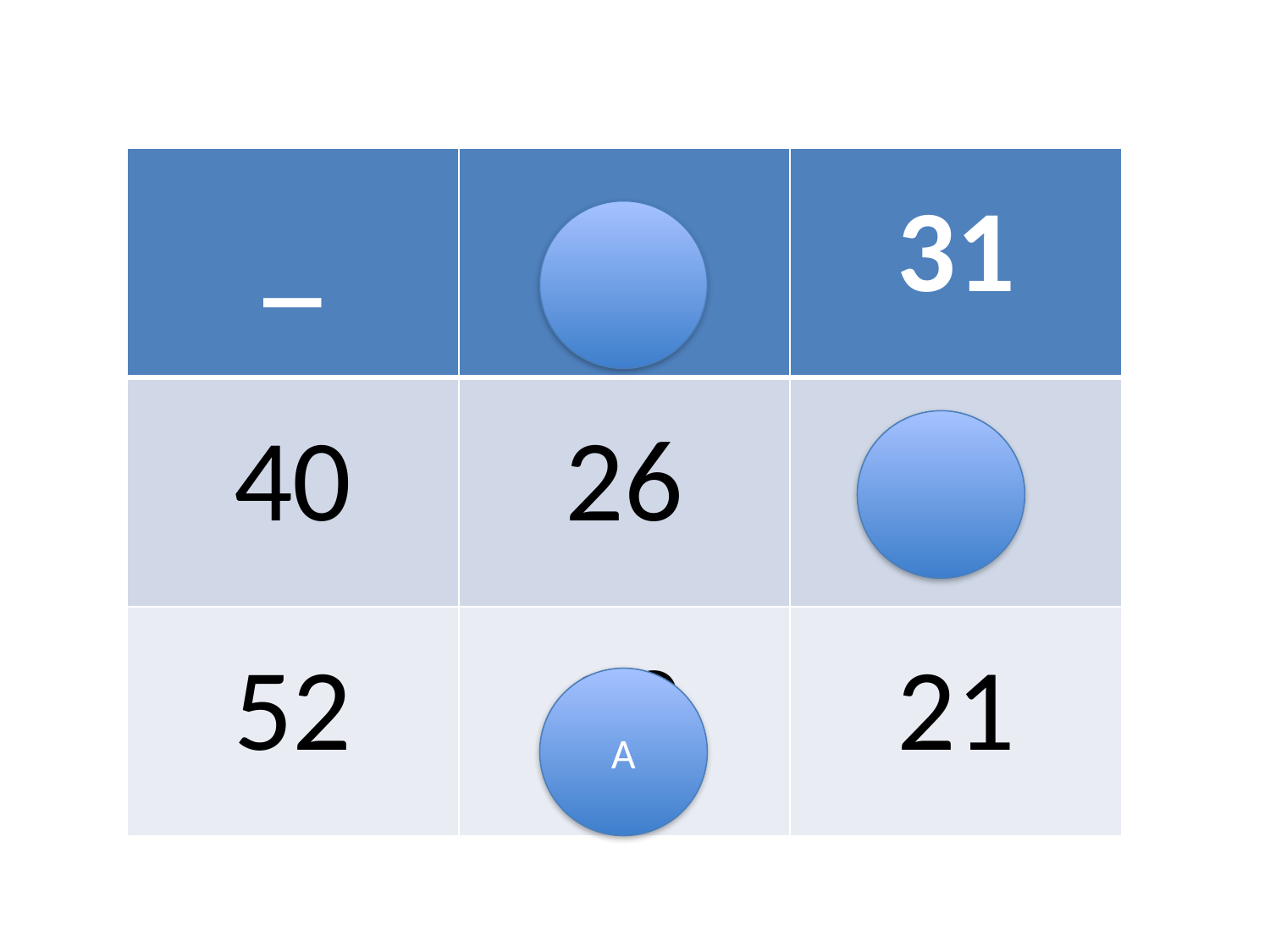

| \_ | 14 | 31 |
| --- | --- | --- |
| 40 | 26 | 9 |
| 52 | 38 | 21 |

A